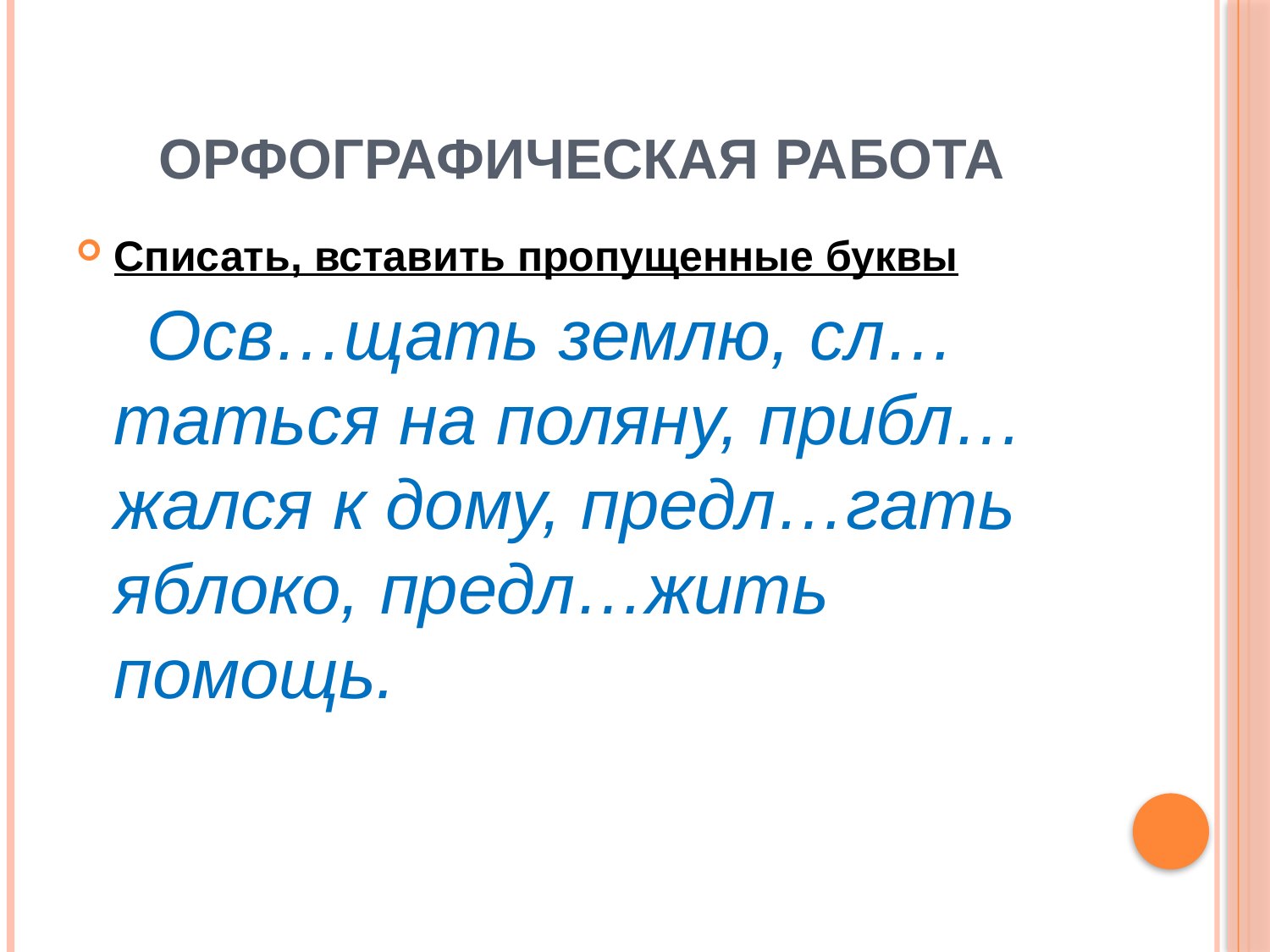

# орфографическая работа
Списать, вставить пропущенные буквы
      Осв…щать землю, сл…таться на поляну, прибл…жался к дому, предл…гать яблоко, предл…жить помощь.